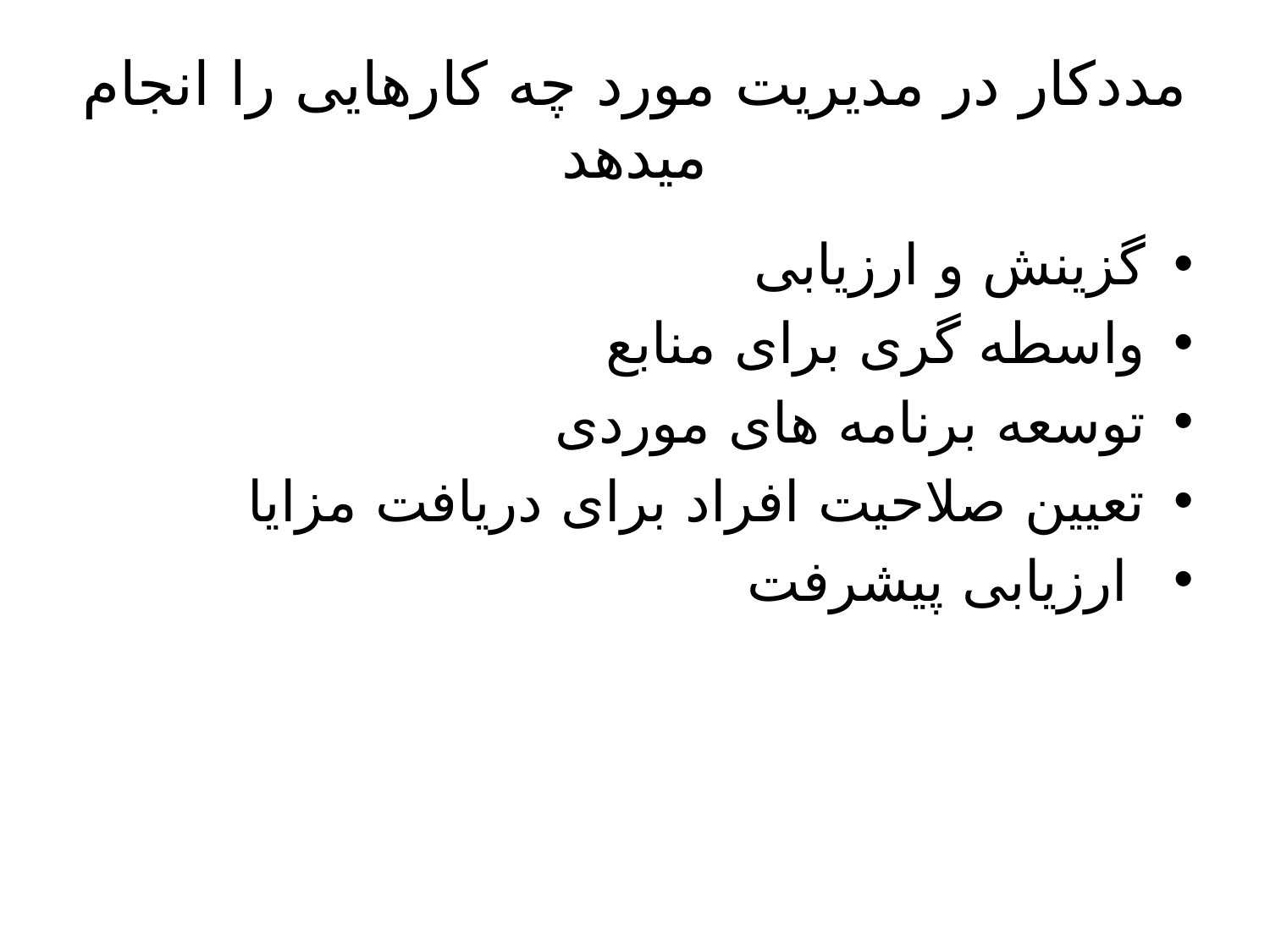

# مددکار در مدیریت مورد چه کارهایی را انجام میدهد
گزینش و ارزیابی
واسطه گری برای منابع
توسعه برنامه های موردی
تعیین صلاحیت افراد برای دریافت مزایا
 ارزیابی پیشرفت